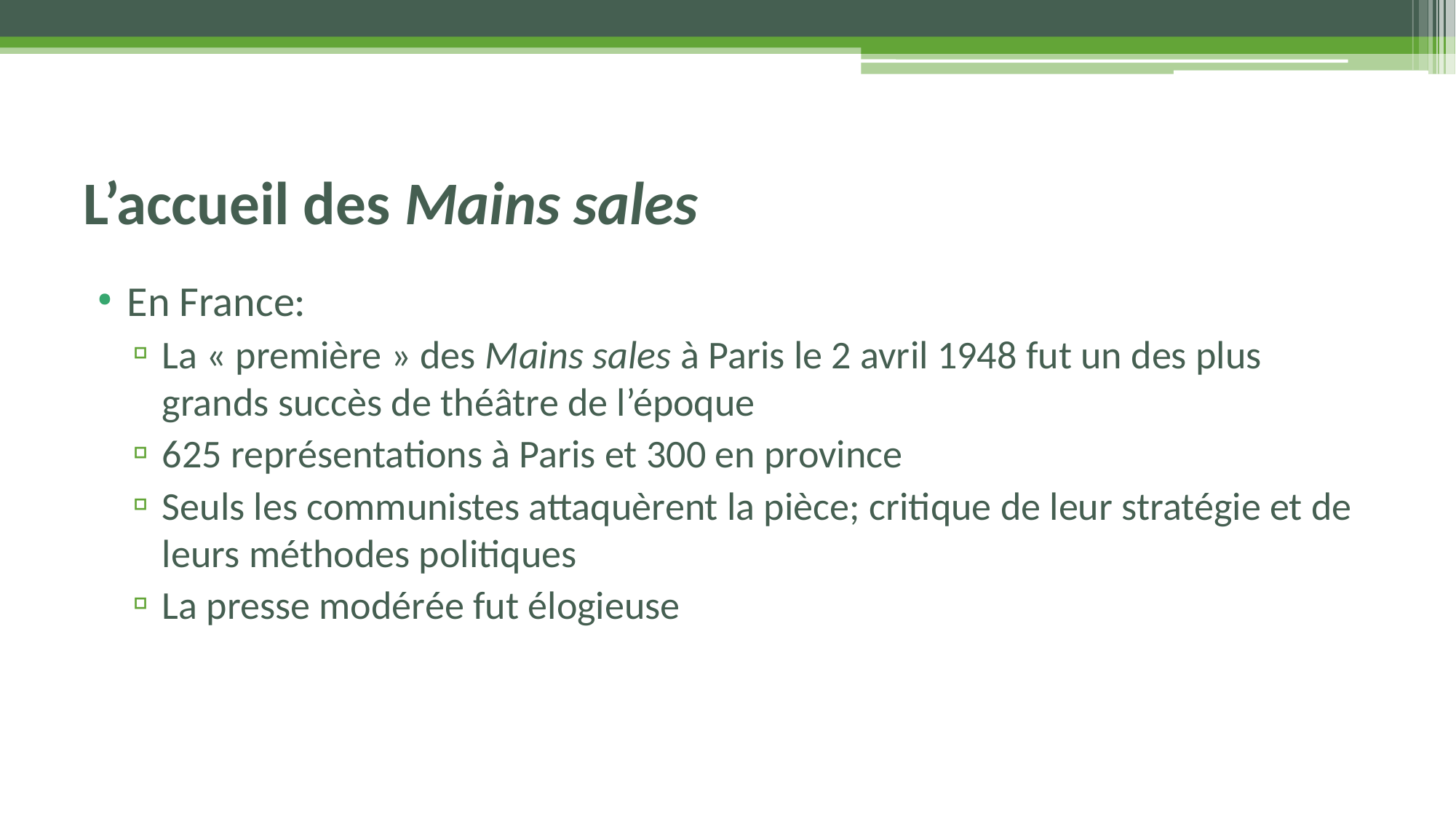

# L’accueil des Mains sales
En France:
La « première » des Mains sales à Paris le 2 avril 1948 fut un des plus grands succès de théâtre de l’époque
625 représentations à Paris et 300 en province
Seuls les communistes attaquèrent la pièce; critique de leur stratégie et de leurs méthodes politiques
La presse modérée fut élogieuse